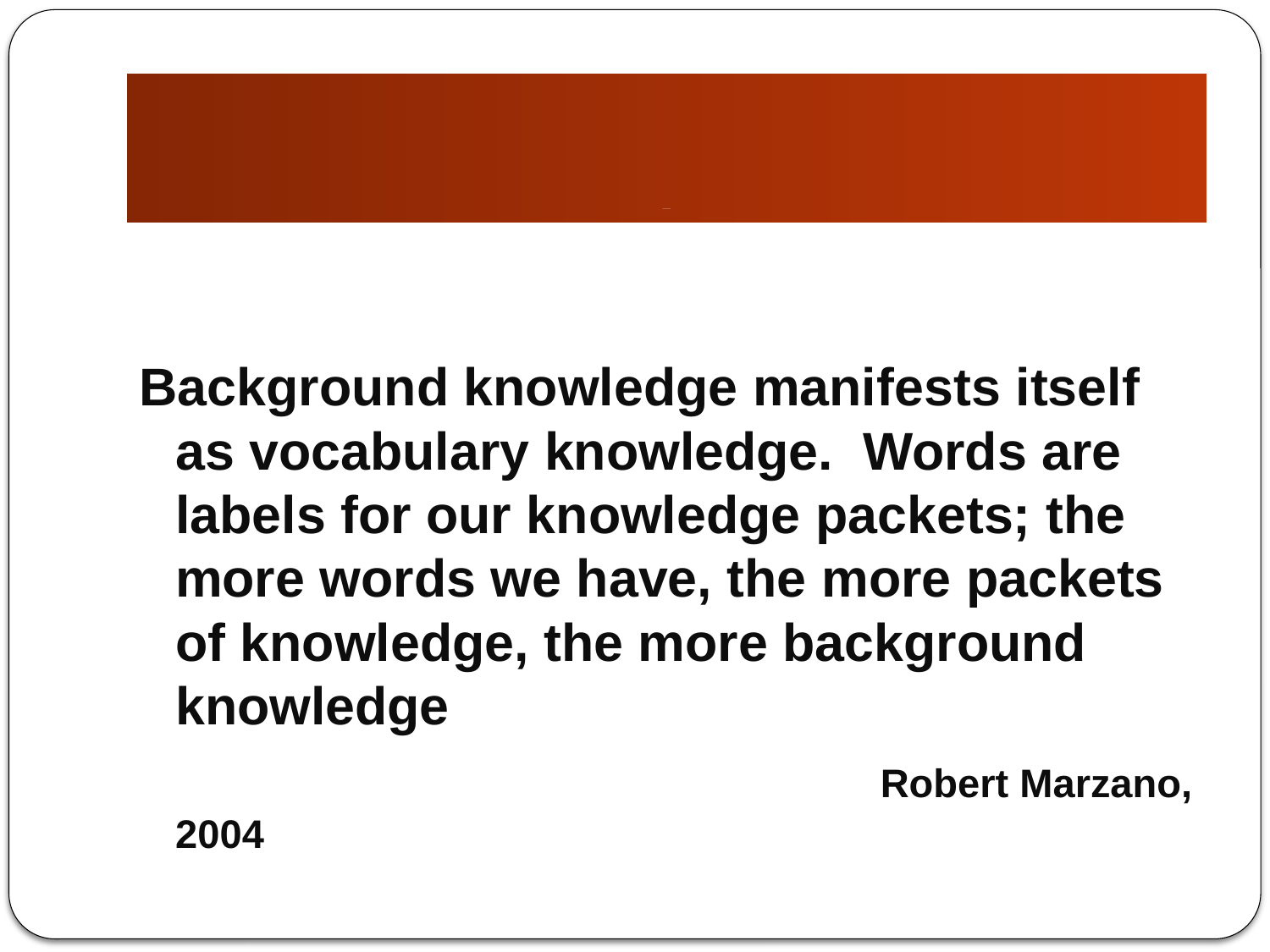

# Background Knowledge

Background knowledge manifests itself as vocabulary knowledge.  Words are labels for our knowledge packets; the more words we have, the more packets of knowledge, the more background knowledge
                                                  Robert Marzano, 2004